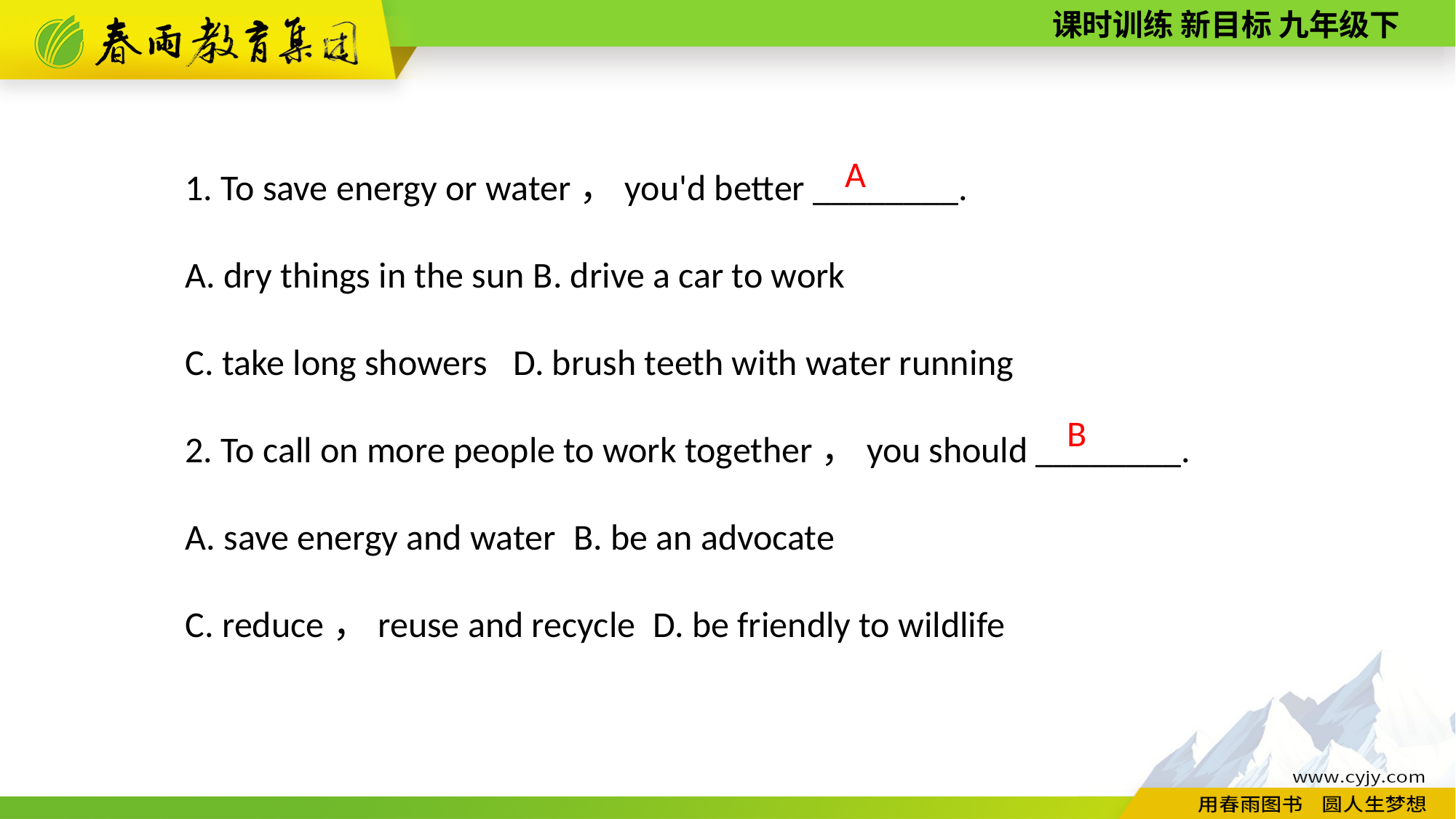

1. To save energy or water，you'd better ________.
A. dry things in the sun  B. drive a car to work
C. take long showers      D. brush teeth with water running
2. To call on more people to work together，you should ________.
A. save energy and water    B. be an advocate
C. reduce，reuse and recycle    D. be friendly to wildlife
A
 B